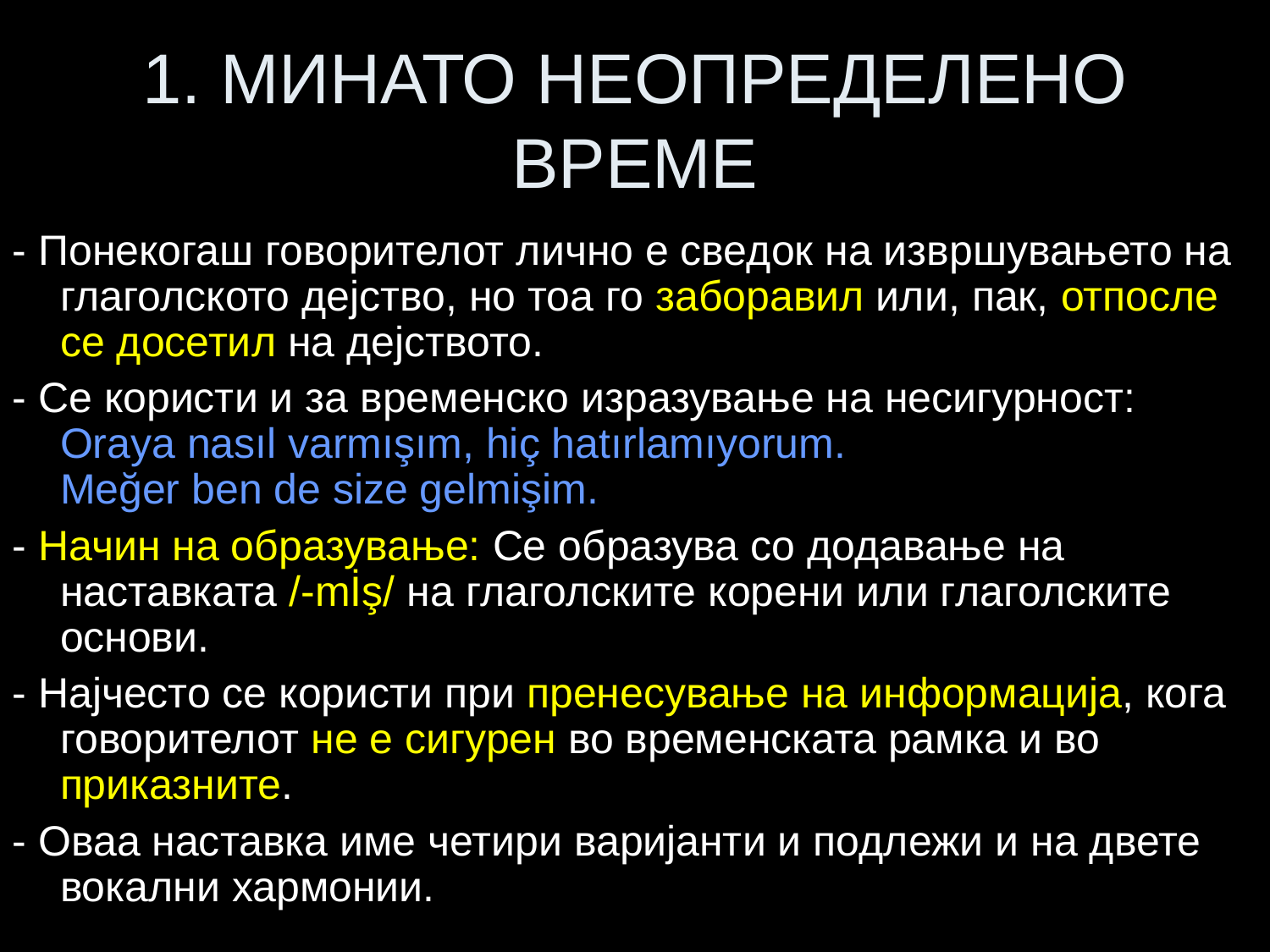

# 1. МИНАТО НЕОПРЕДЕЛЕНО ВРЕМЕ
- Понекогаш говорителот лично е сведок на извршувањето на глаголското дејство, но тоа го заборавил или, пак, отпосле се досетил на дејството.
- Се користи и за временско изразување на несигурност:
Oraya nasıl varmışım, hiç hatırlamıyorum.
Meğer ben de size gelmişim.
- Начин на образување: Се образува со додавање на наставката /-mİş/ на глаголските корени или глаголските основи.
- Најчесто се користи при пренесување на информација, кога говорителот не е сигурен во временската рамка и во приказните.
- Оваа наставка име четири варијанти и подлежи и на двете вокални хармонии.